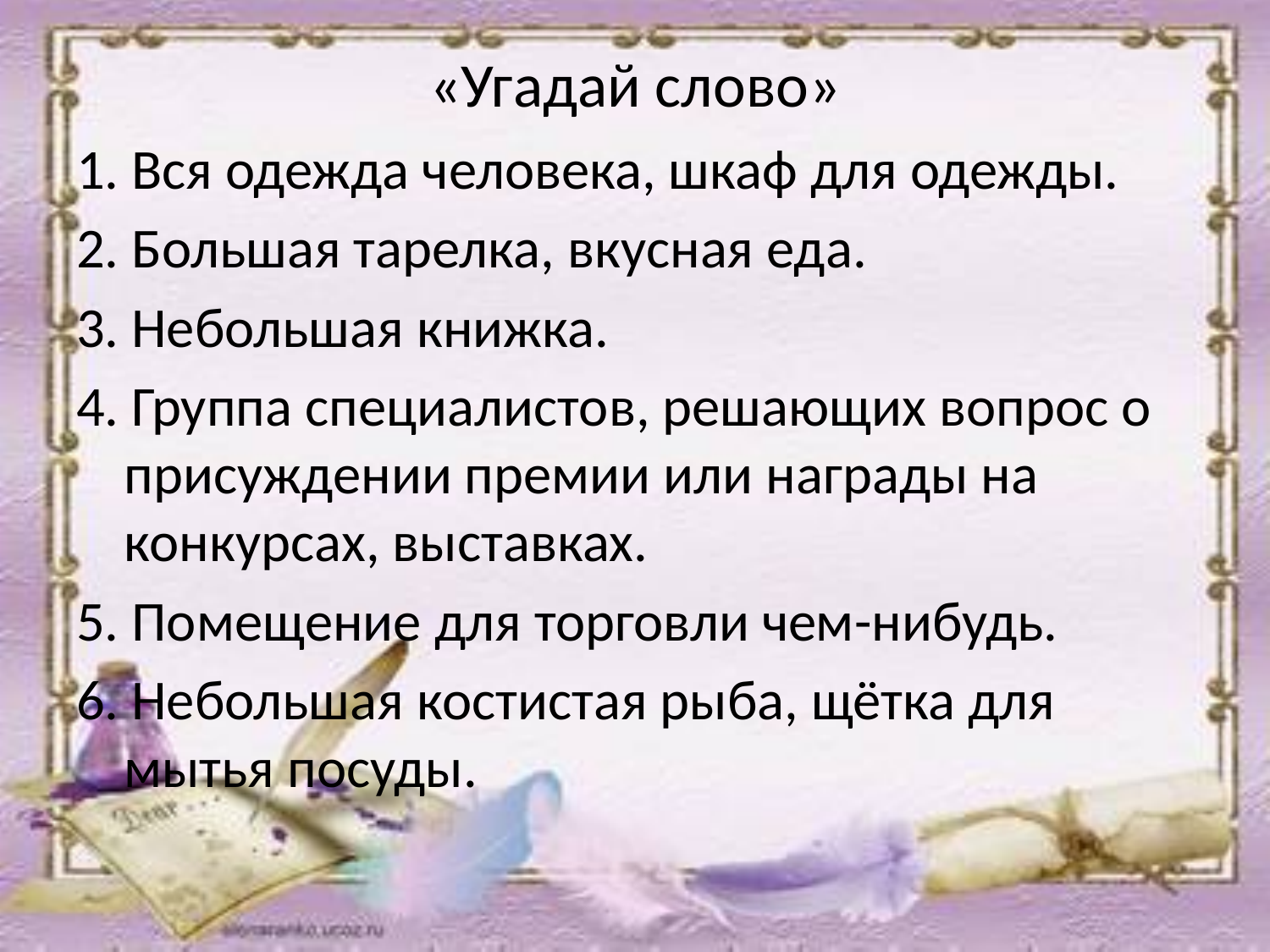

# «Угадай слово»
1. Вся одежда человека, шкаф для одежды.
2. Большая тарелка, вкусная еда.
3. Небольшая книжка.
4. Группа специалистов, решающих вопрос о присуждении премии или награды на конкурсах, выставках.
5. Помещение для торговли чем-нибудь.
6. Небольшая костистая рыба, щётка для мытья посуды.